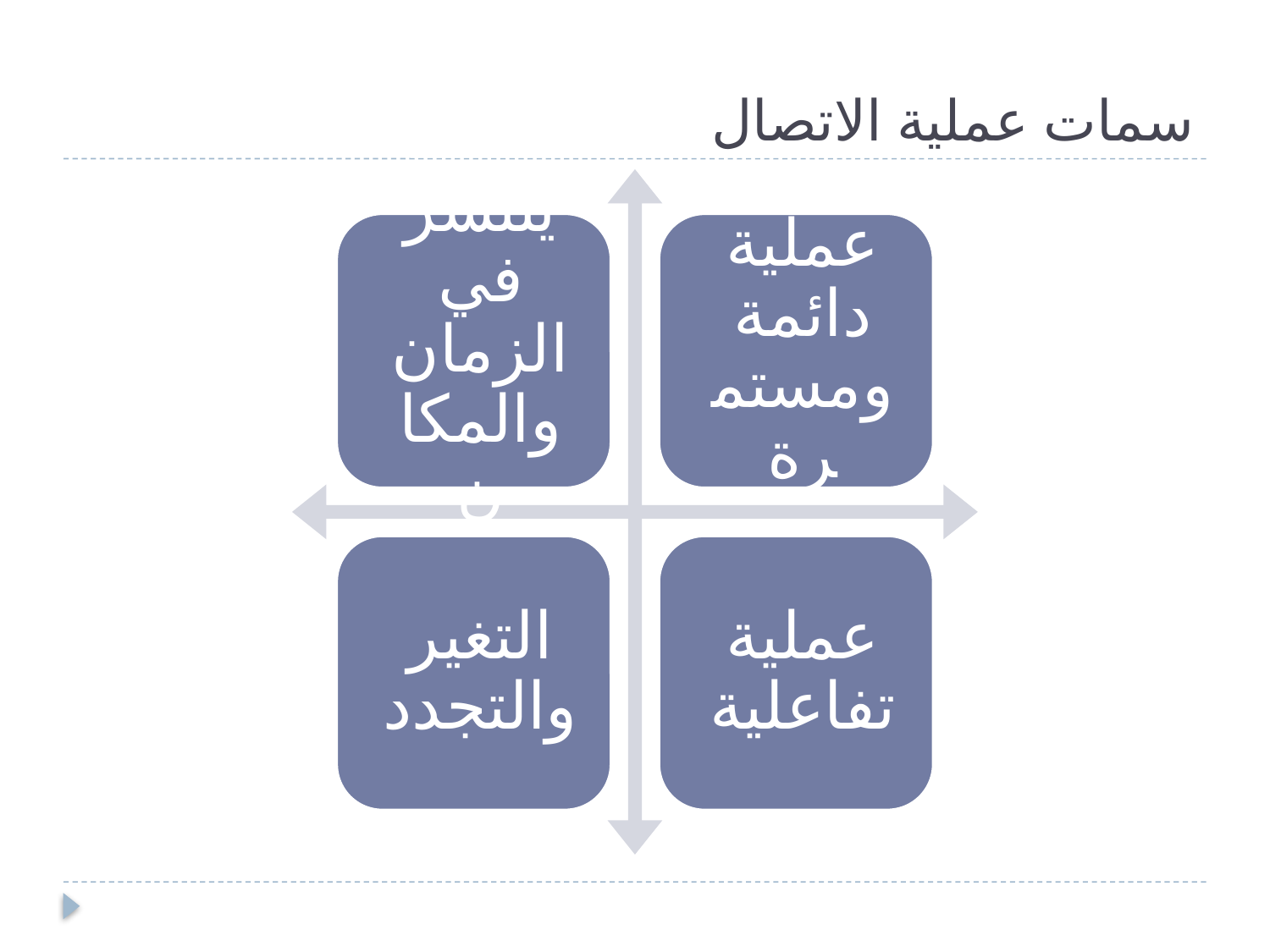

# سمات عملية الاتصال
ينتشر في الزمان والمكان
عملية دائمة ومستمرة
التغير والتجدد
عملية تفاعلية